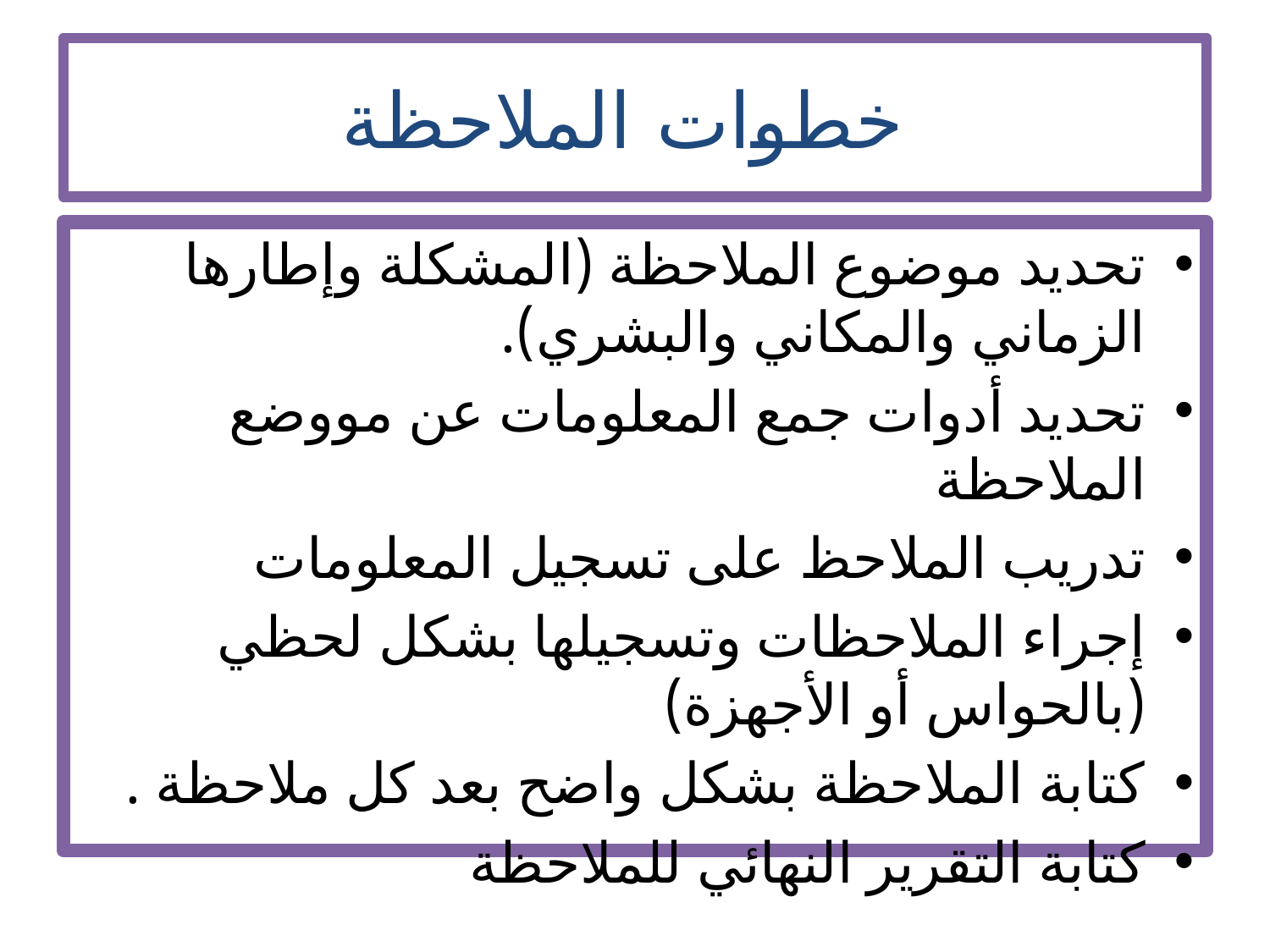

# خطوات الملاحظة
تحديد موضوع الملاحظة (المشكلة وإطارها الزماني والمكاني والبشري).
تحديد أدوات جمع المعلومات عن مووضع الملاحظة
تدريب الملاحظ على تسجيل المعلومات
إجراء الملاحظات وتسجيلها بشكل لحظي (بالحواس أو الأجهزة)
كتابة الملاحظة بشكل واضح بعد كل ملاحظة .
كتابة التقرير النهائي للملاحظة